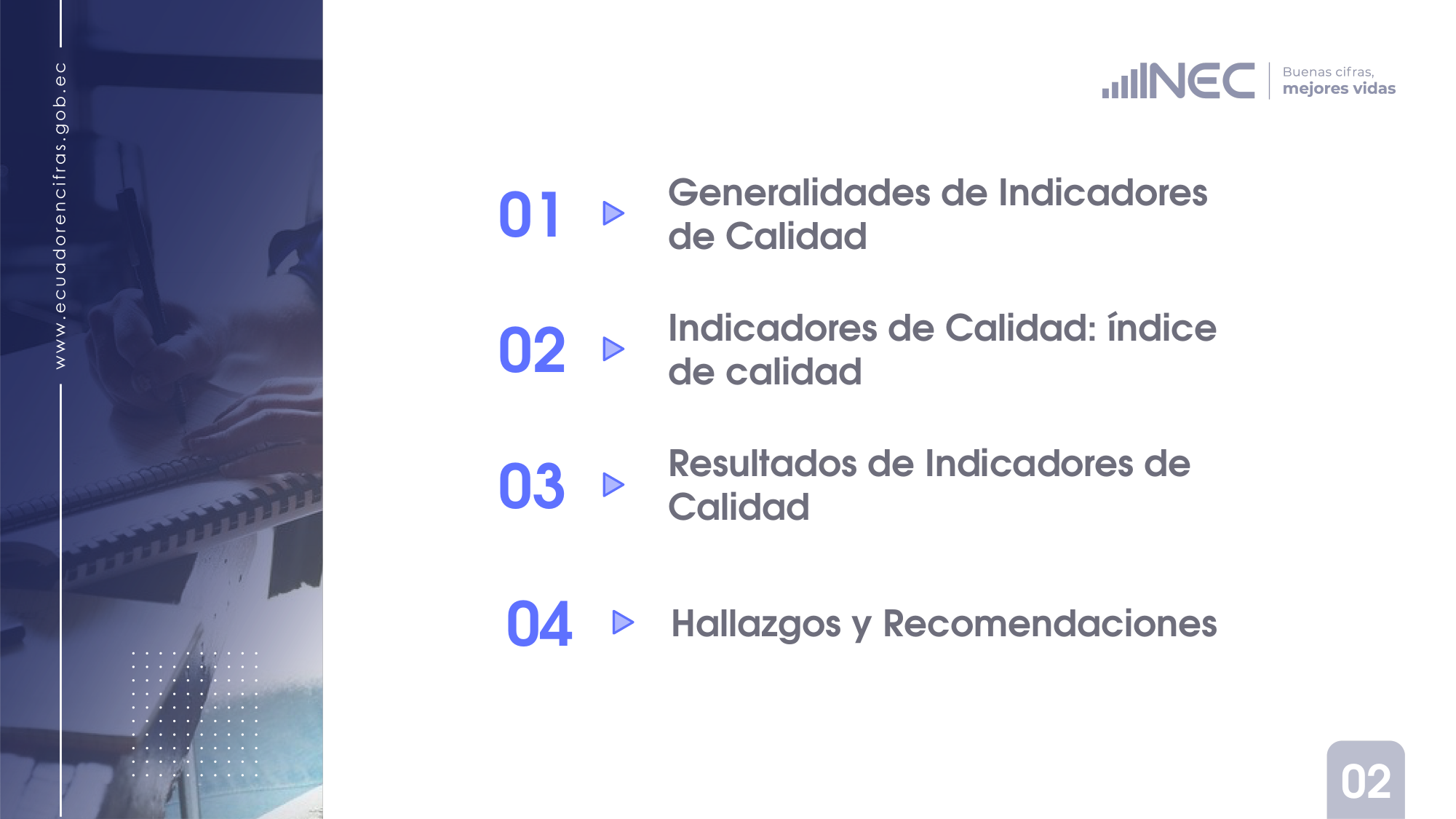

Generalidades de Indicadores de Calidad
01

#
Indicadores de Calidad: índice de calidad
02

Resultados de Indicadores de Calidad
03

04
Hallazgos y Recomendaciones

02